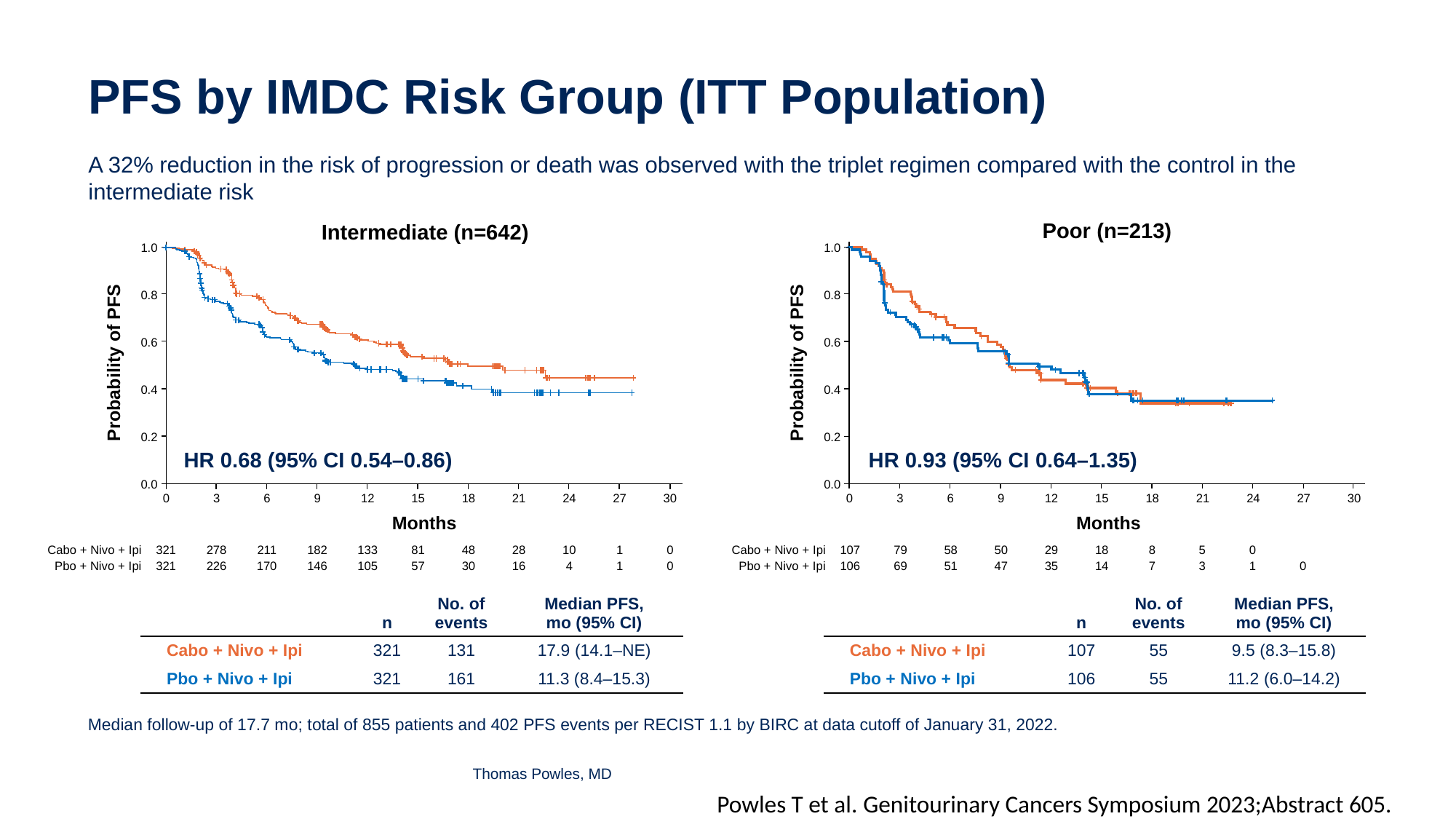

# PFS by IMDC Risk Group (ITT Population)
A 32% reduction in the risk of progression or death was observed with the triplet regimen compared with the control in the intermediate risk
Poor (n=213)
1.0

0.8

0.6

Probability of PFS
0.4

0.2

HR 0.93 (95% CI 0.64–1.35)

0.0

0
3
6
9
12
15
18
21
24
27
30
Months
Cabo + Nivo + Ipi
107
79
58
50
29
18
8
5
0
Pbo + Nivo + Ipi
69
51
47
35
14
7
3
1
0
106
Intermediate (n=642)
1.0

0.8

0.6

Probability of PFS

0.4

0.2

HR 0.68 (95% CI 0.54–0.86)

0.0

0
3
6
9
12
15
18
21
24
27
30
Months
Cabo + Nivo + Ipi
321
278
211
182
133
81
48
28
10
1
0
Pbo + Nivo + Ipi
226
170
146
105
57
30
16
4
1
0
321

|  | n | No. of events | Median PFS, mo (95% CI) |
| --- | --- | --- | --- |
| Cabo + Nivo + Ipi | 321 | 131 | 17.9 (14.1–NE) |
| Pbo + Nivo + Ipi | 321 | 161 | 11.3 (8.4–15.3) |
|  | n | No. of events | Median PFS, mo (95% CI) |
| --- | --- | --- | --- |
| Cabo + Nivo + Ipi | 107 | 55 | 9.5 (8.3–15.8) |
| Pbo + Nivo + Ipi | 106 | 55 | 11.2 (6.0–14.2) |
Median follow-up of 17.7 mo; total of 855 patients and 402 PFS events per RECIST 1.1 by BIRC at data cutoff of January 31, 2022.
Thomas Powles, MD
Powles T et al. Genitourinary Cancers Symposium 2023;Abstract 605.